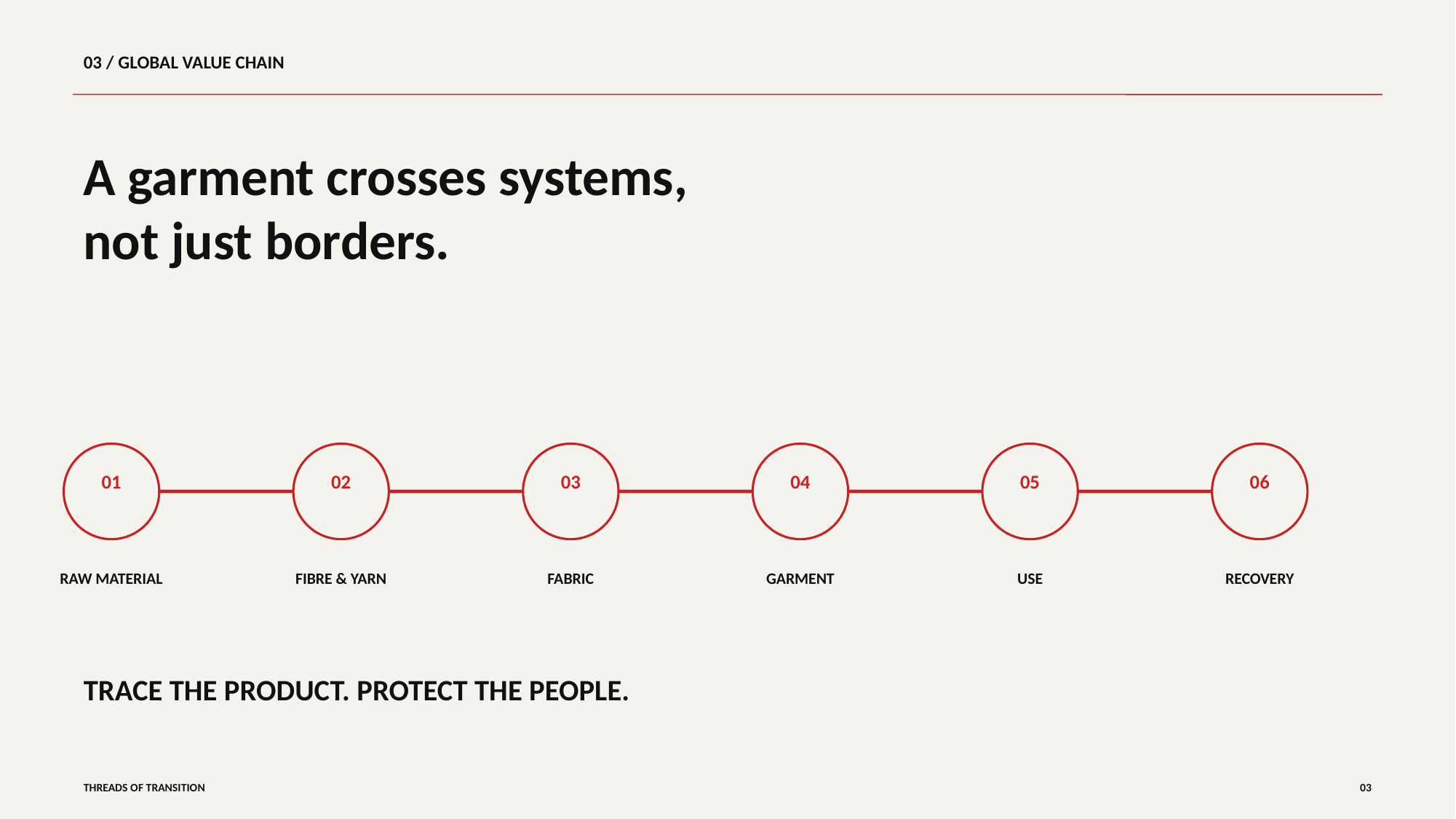

03 / GLOBAL VALUE CHAIN

A garment crosses systems,
not just borders.

01
02
03
04
05
06

RAW MATERIAL
FIBRE & YARN
FABRIC
GARMENT
USE
RECOVERY
TRACE THE PRODUCT. PROTECT THE PEOPLE.
THREADS OF TRANSITION
03